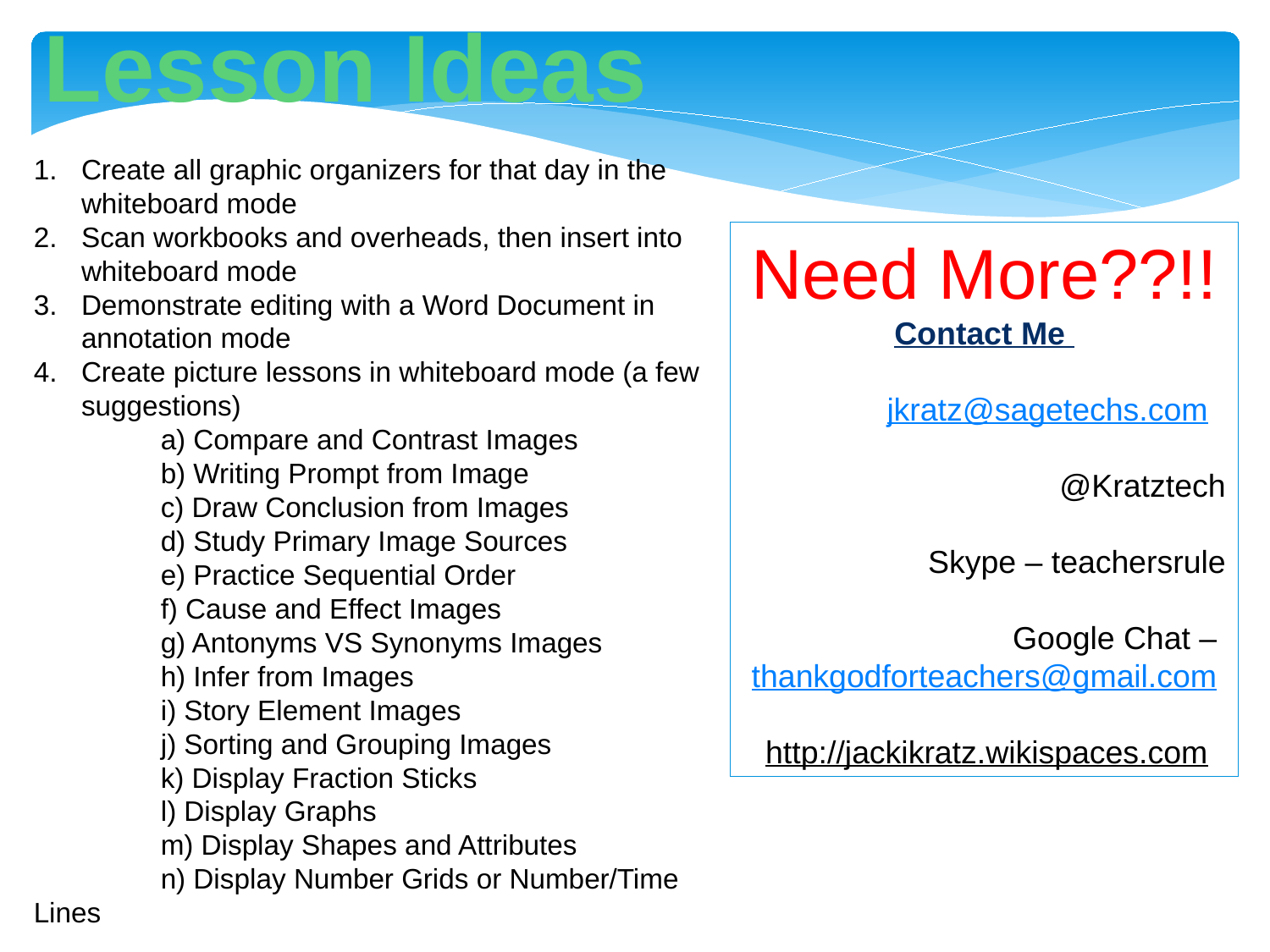

Lesson Ideas
Create all graphic organizers for that day in the whiteboard mode
Scan workbooks and overheads, then insert into whiteboard mode
Demonstrate editing with a Word Document in annotation mode
Create picture lessons in whiteboard mode (a few suggestions)
	a) Compare and Contrast Images
	b) Writing Prompt from Image
	c) Draw Conclusion from Images
	d) Study Primary Image Sources
	e) Practice Sequential Order
	f) Cause and Effect Images
	g) Antonyms VS Synonyms Images
	h) Infer from Images
	i) Story Element Images
	j) Sorting and Grouping Images
	k) Display Fraction Sticks
	l) Display Graphs
	m) Display Shapes and Attributes
	n) Display Number Grids or Number/Time Lines
Need More??!!
Contact Me

jkratz@sagetechs.com
@Kratztech
Skype – teachersrule
Google Chat – thankgodforteachers@gmail.com

http://jackikratz.wikispaces.com